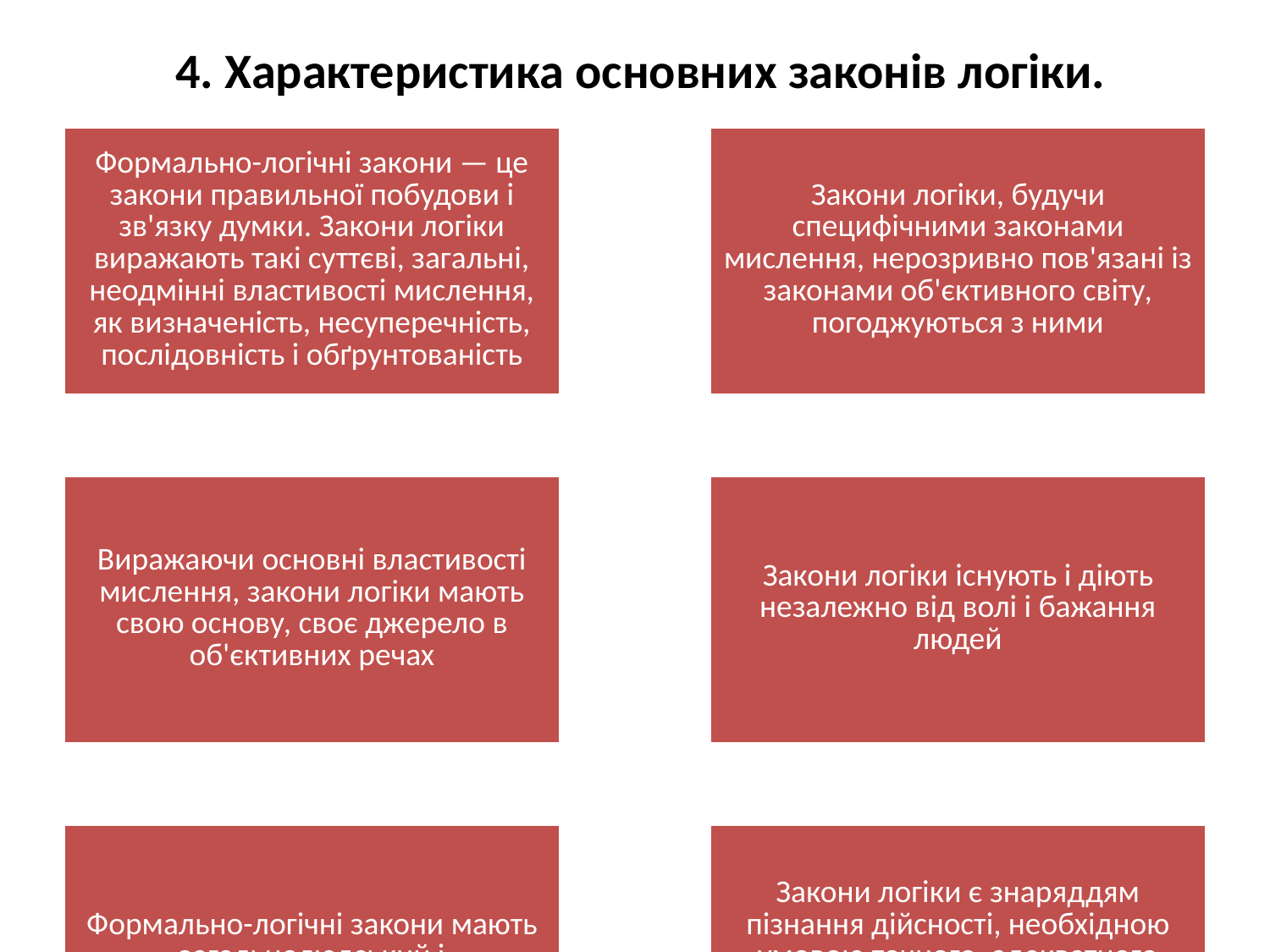

# 4. Характеристика основних законів логіки.
Формально-логічні закони — це закони правильної побудови і зв'язку думки. Закони логіки виражають такі суттєві, загальні, неодмінні властивості мислення, як визначеність, несуперечність, послідовність і обґрунтованість
Виражаючи основні властивості мислення, закони логіки мають свою основу, своє джерело в об'єктивних речах
Закони логіки існують і діють незалежно від волі і бажання людей
Закони логіки, будучи специфічними законами мислення, нерозривно пов'язані із законами об'єктивного світу, погоджуються з ними